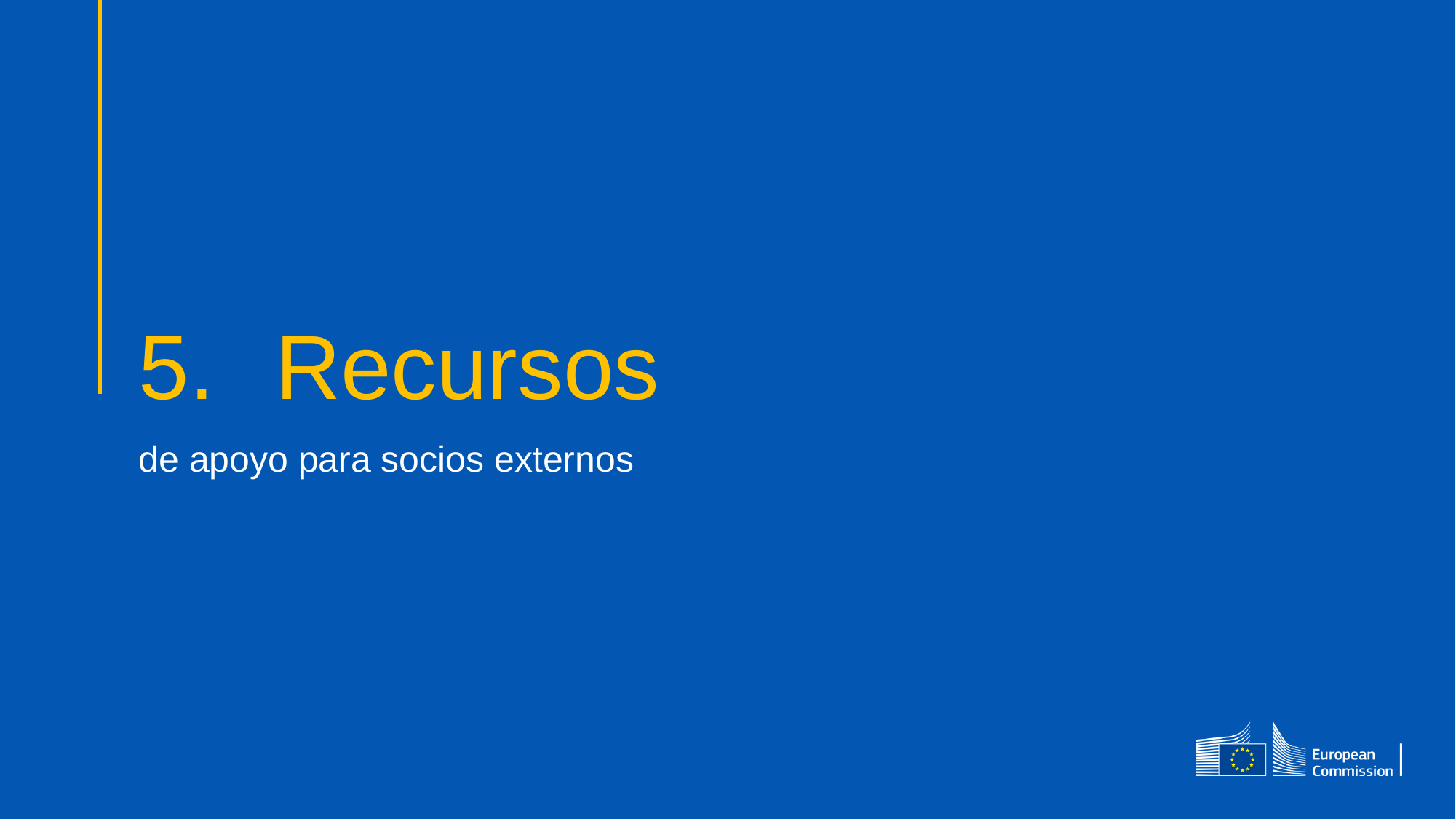

# Recursos
de apoyo para socios externos